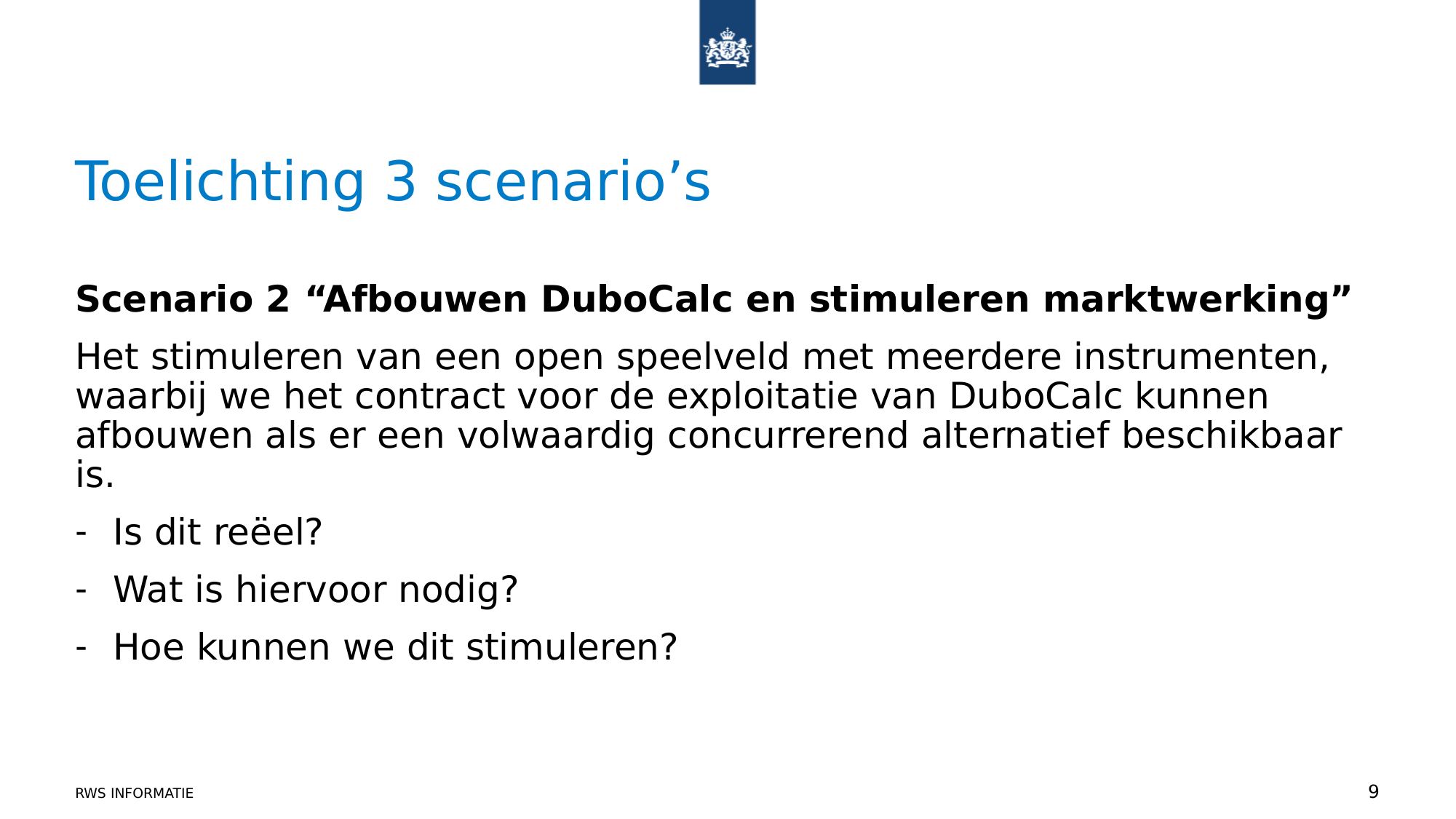

# Toelichting 3 scenario’s
Scenario 2 “Afbouwen DuboCalc en stimuleren marktwerking”
Het stimuleren van een open speelveld met meerdere instrumenten, waarbij we het contract voor de exploitatie van DuboCalc kunnen afbouwen als er een volwaardig concurrerend alternatief beschikbaar is.
Is dit reëel?
Wat is hiervoor nodig?
Hoe kunnen we dit stimuleren?
RWS INFORMATIE
9